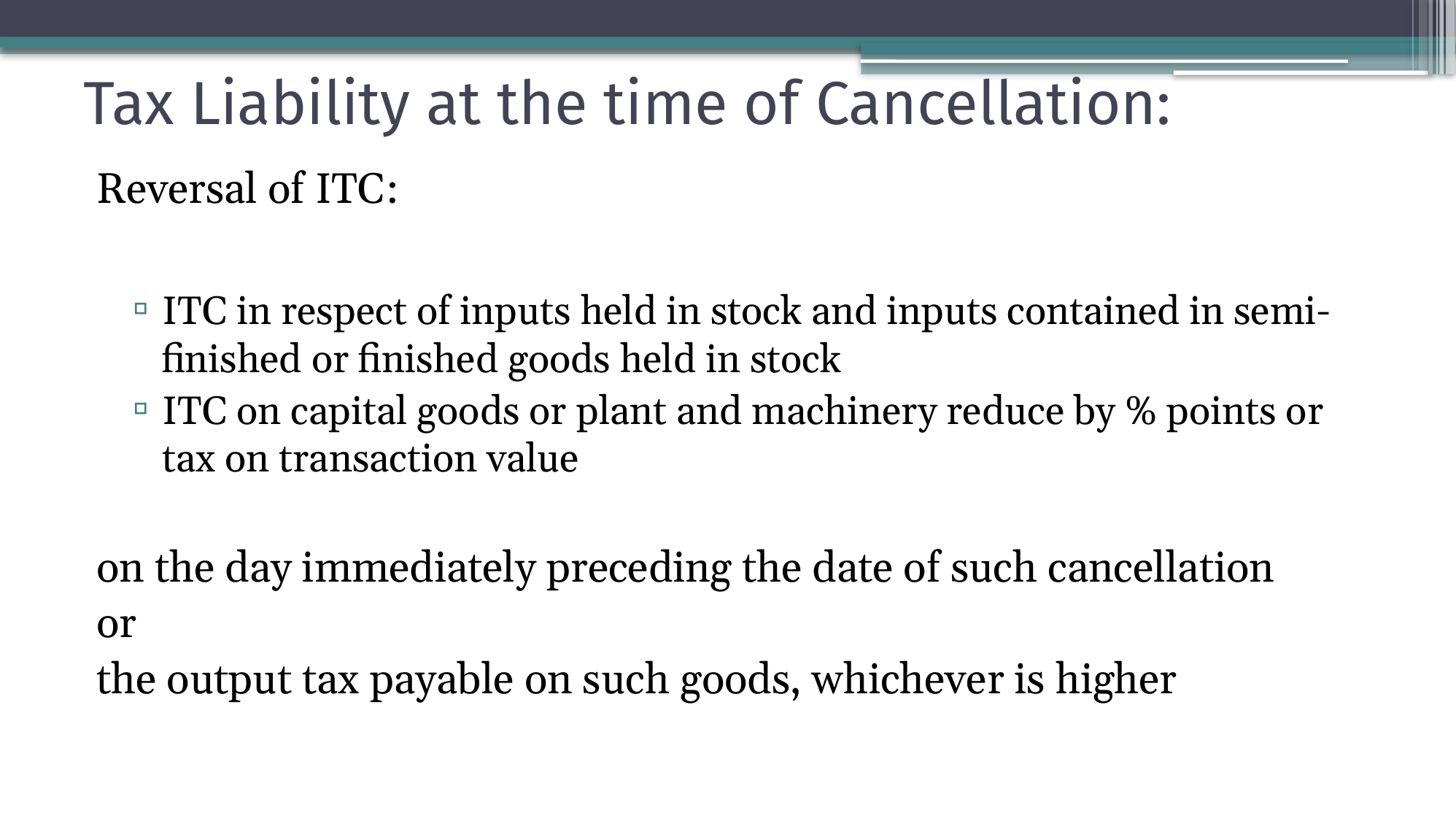

# Tax Liability at the time of Cancellation:
Reversal of ITC:

ITC in respect of inputs held in stock and inputs contained in semi-finished or finished goods held in stock
ITC on capital goods or plant and machinery reduce by % points or tax on transaction value

on the day immediately preceding the date of such cancellation
or
the output tax payable on such goods, whichever is higher